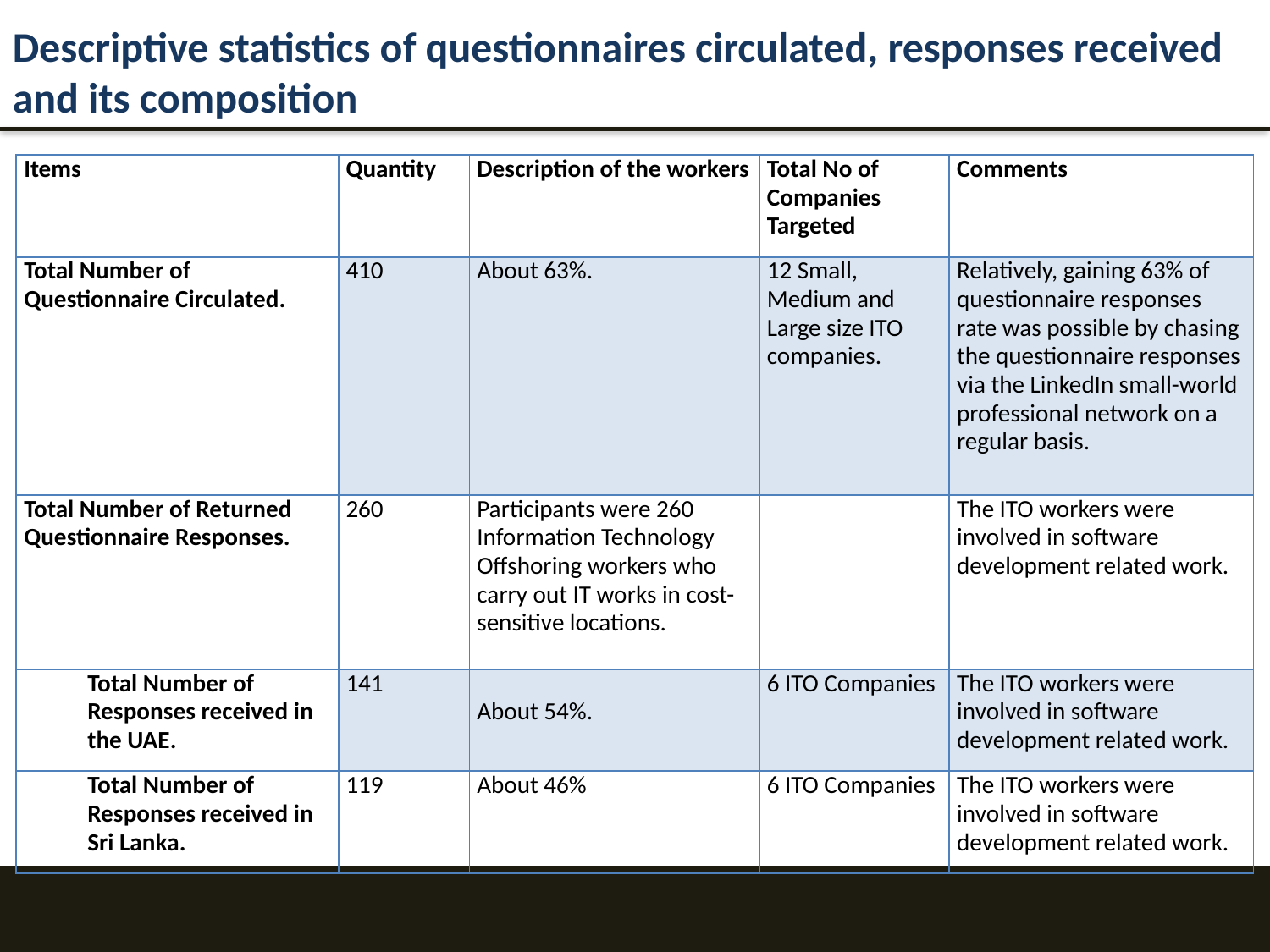

Descriptive statistics of questionnaires circulated, responses received and its composition
| Items | Quantity | Description of the workers | Total No of Companies Targeted | Comments |
| --- | --- | --- | --- | --- |
| Total Number of Questionnaire Circulated. | 410 | About 63%. | 12 Small, Medium and Large size ITO companies. | Relatively, gaining 63% of questionnaire responses rate was possible by chasing the questionnaire responses via the LinkedIn small-world professional network on a regular basis. |
| Total Number of Returned Questionnaire Responses. | 260 | Participants were 260 Information Technology Offshoring workers who carry out IT works in cost-sensitive locations. |  | The ITO workers were involved in software development related work. |
| Total Number of Responses received in the UAE. | 141 | About 54%. | 6 ITO Companies | The ITO workers were involved in software development related work. |
| Total Number of Responses received in Sri Lanka. | 119 | About 46% | 6 ITO Companies | The ITO workers were involved in software development related work. |